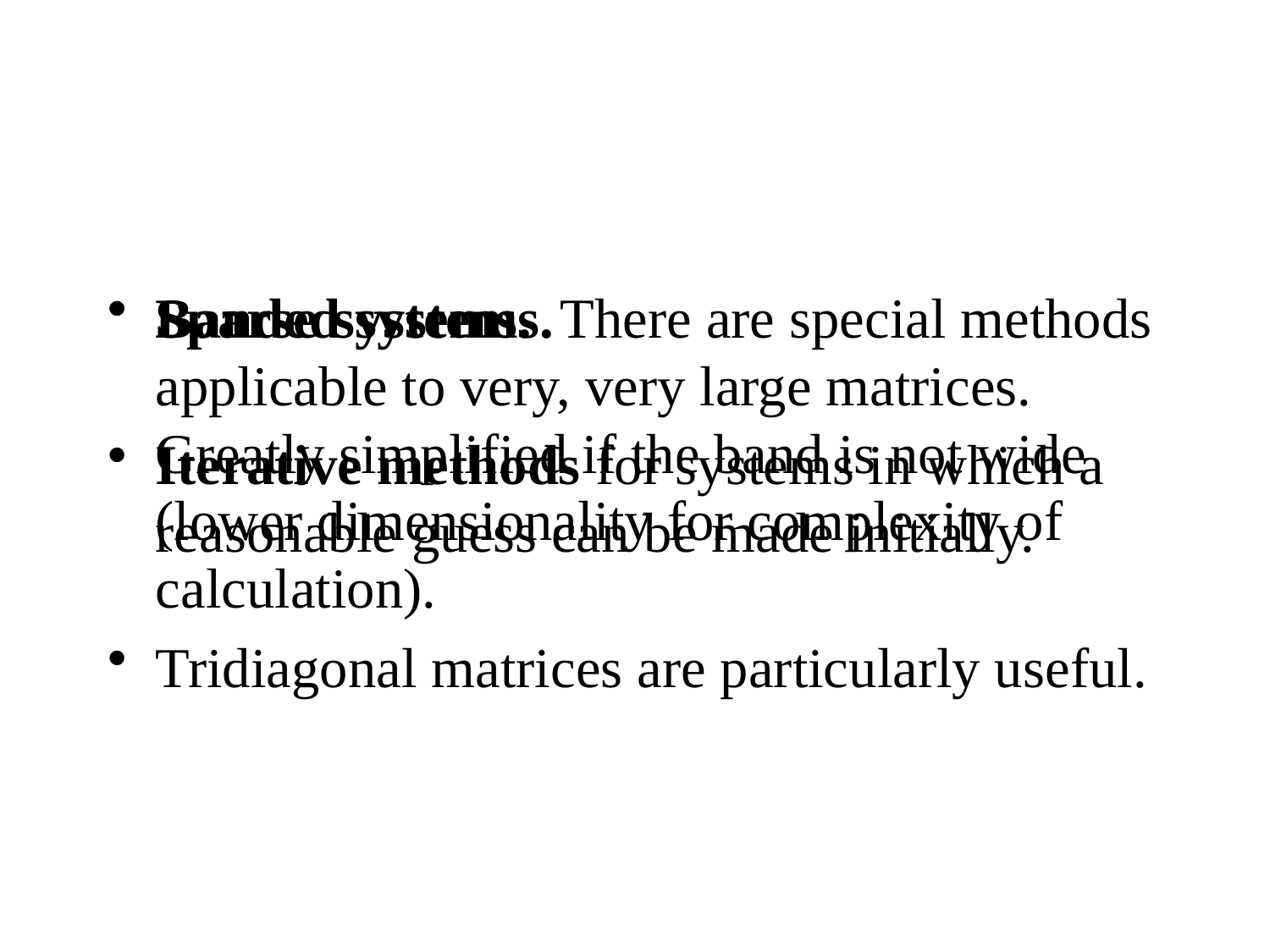

#
Banded systems.
Greatly simplified if the band is not wide (lower dimensionality for complexity of calculation).
Tridiagonal matrices are particularly useful.
Sparse systems.  There are special methods applicable to very, very large matrices.
Iterative methods for systems in which a reasonable guess can be made initially.